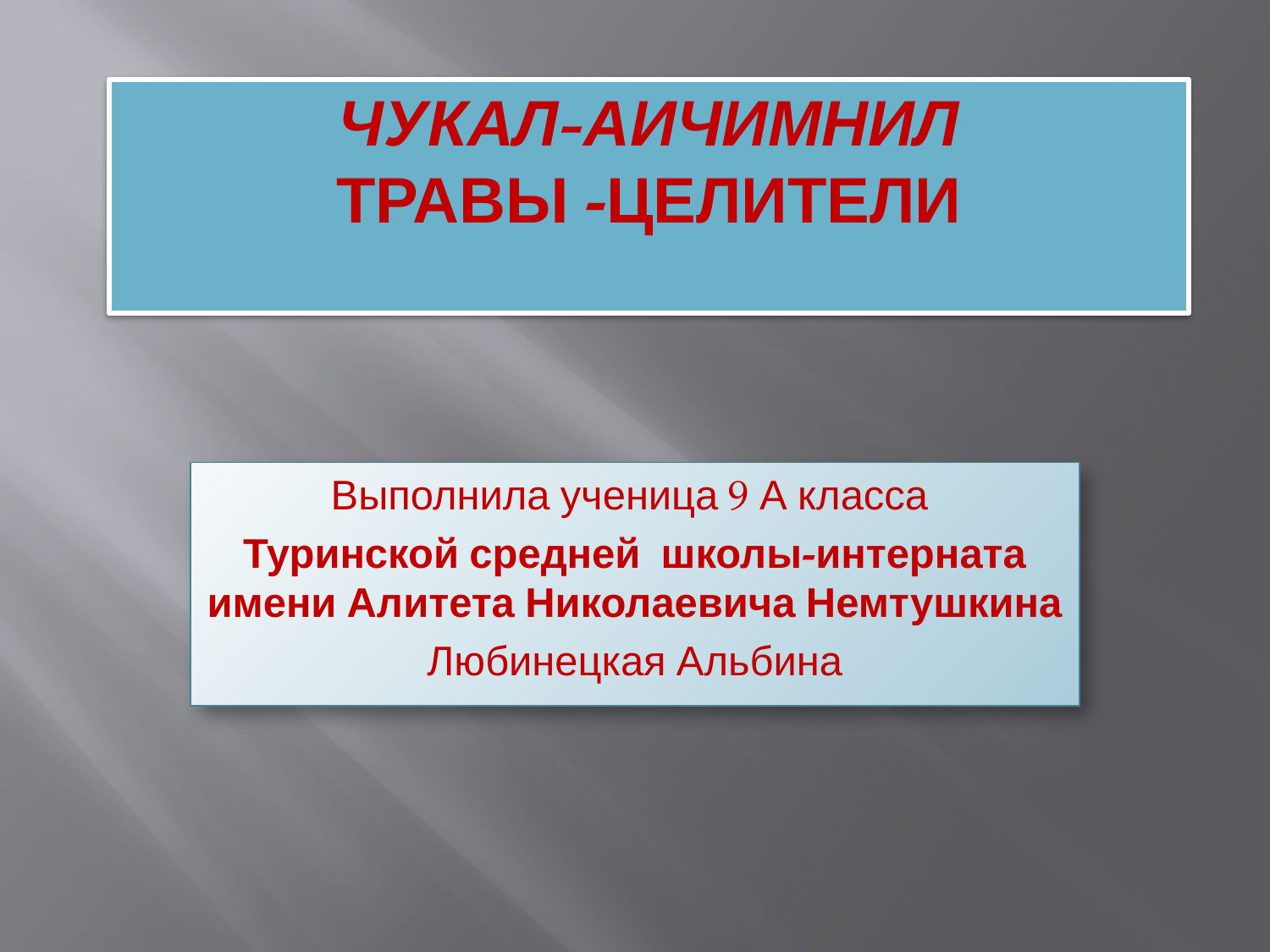

# Чукал-аичимнил Травы -целители
Выполнила ученица 9 А класса
Туринской средней  школы-интерната имени Алитета Николаевича Немтушкина
Любинецкая Альбина